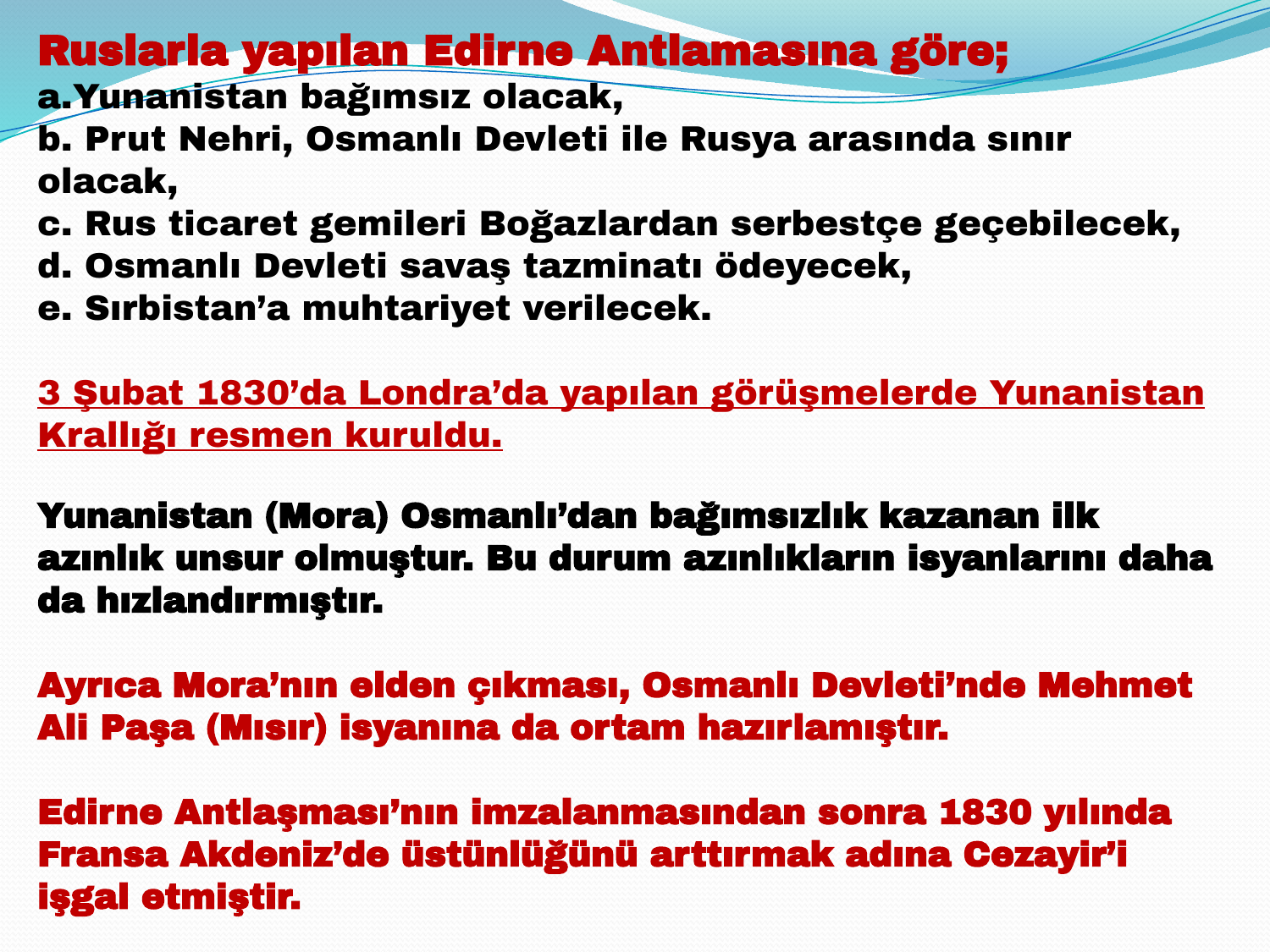

Ruslarla yapılan Edirne Antlamasına göre;
a.Yunanistan bağımsız olacak,
b. Prut Nehri, Osmanlı Devleti ile Rusya arasında sınır olacak,
c. Rus ticaret gemileri Boğazlardan serbestçe geçebilecek,
d. Osmanlı Devleti savaş tazminatı ödeyecek,
e. Sırbistan’a muhtariyet verilecek.

3 Şubat 1830’da Londra’da yapılan görüşmelerde Yunanistan Krallığı resmen kuruldu.

Yunanistan (Mora) Osmanlı’dan bağımsızlık kazanan ilk azınlık unsur olmuştur. Bu durum azınlıkların isyanlarını daha da hızlandırmıştır.

Ayrıca Mora’nın elden çıkması, Osmanlı Devleti’nde Mehmet Ali Paşa (Mısır) isyanına da ortam hazırlamıştır.

Edirne Antlaşması’nın imzalanmasından sonra 1830 yılında Fransa Akdeniz’de üstünlüğünü arttırmak adına Cezayir’i işgal etmiştir.